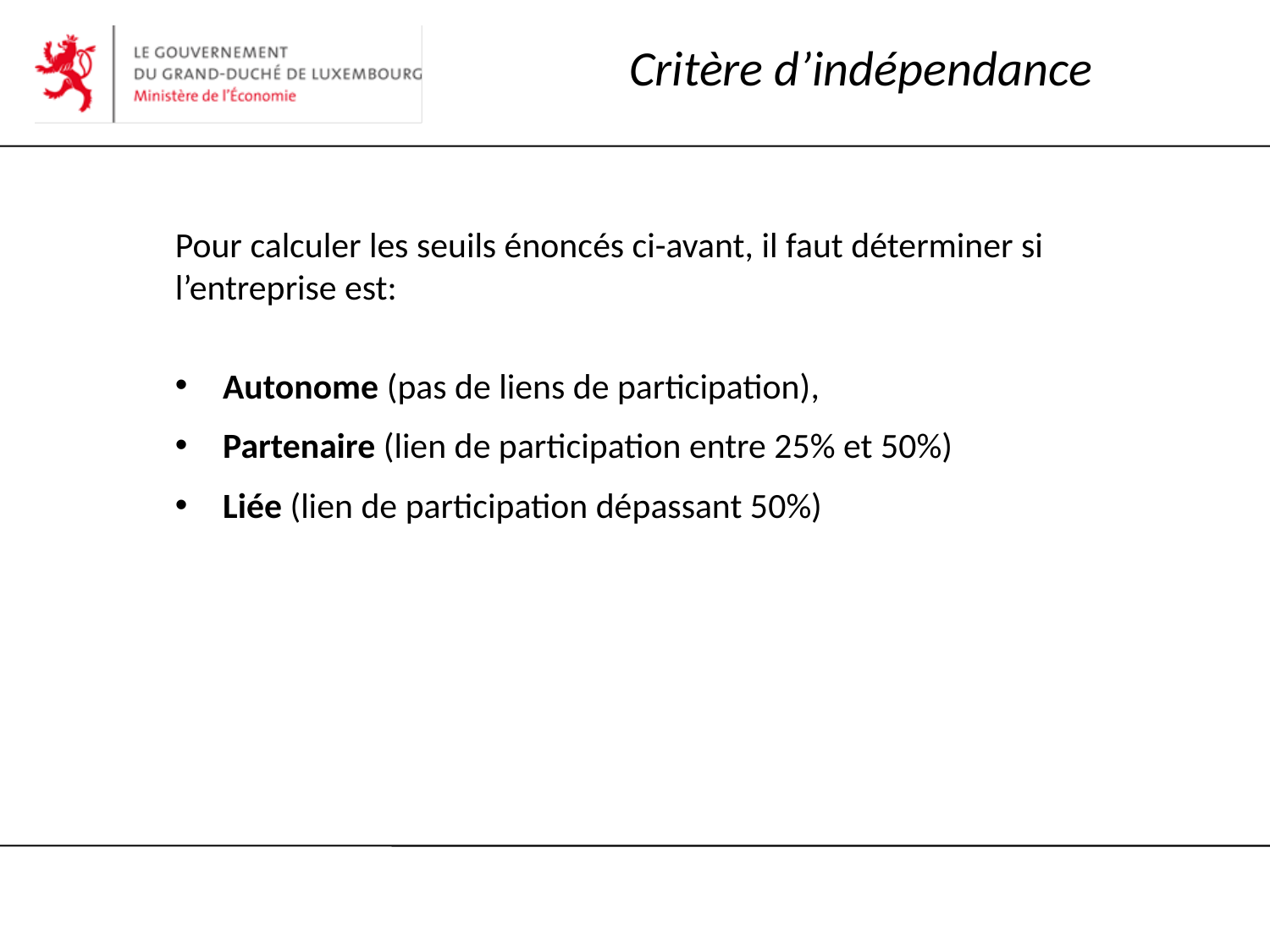

# Critère d’indépendance
Pour calculer les seuils énoncés ci-avant, il faut déterminer si l’entreprise est:

Autonome (pas de liens de participation),
Partenaire (lien de participation entre 25% et 50%)
Liée (lien de participation dépassant 50%)